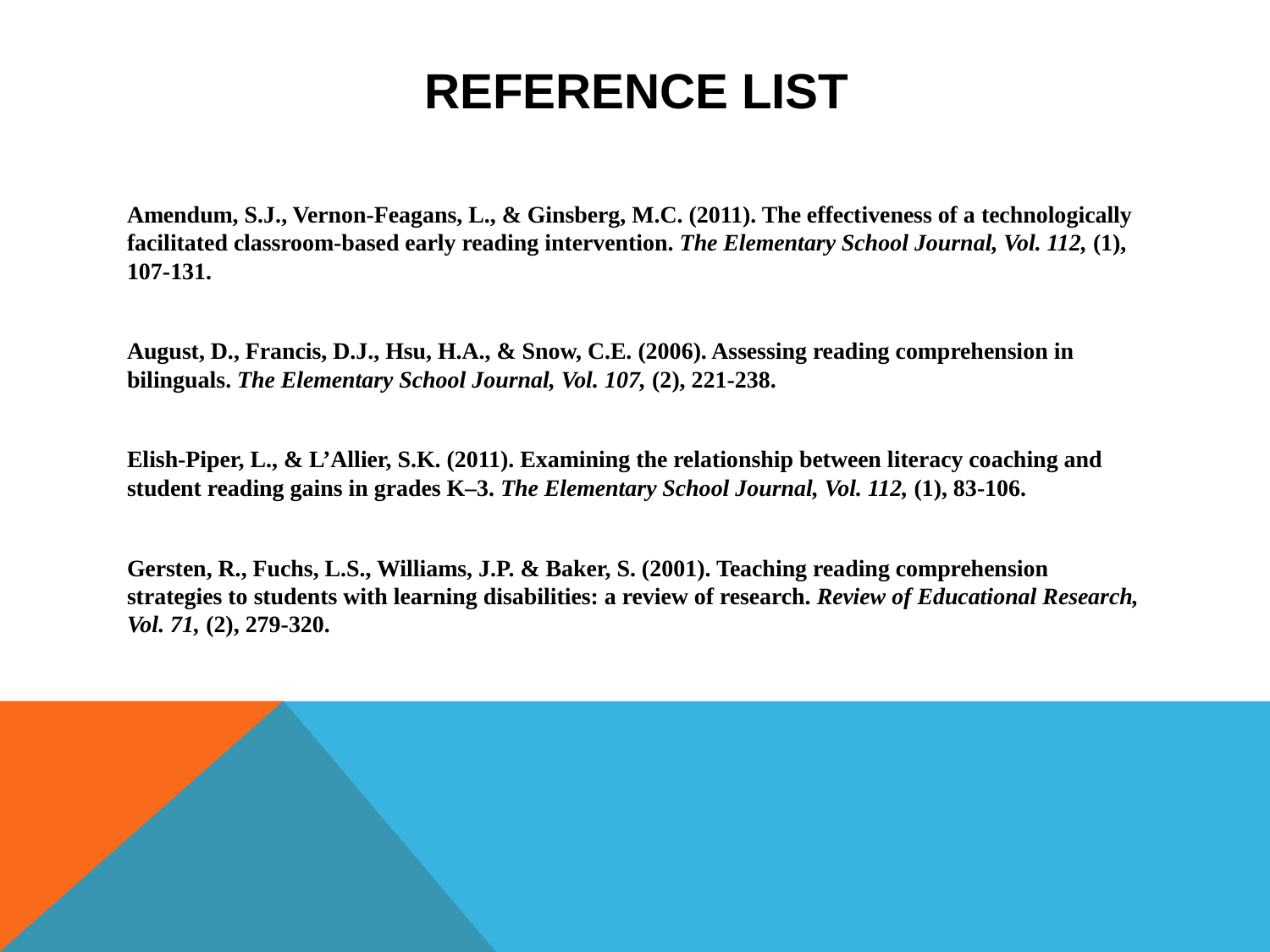

# Reference List

Amendum, S.J., Vernon-Feagans, L., & Ginsberg, M.C. (2011). The effectiveness of a technologically facilitated classroom-based early reading intervention. The Elementary School Journal, Vol. 112, (1), 107-131.

August, D., Francis, D.J., Hsu, H.A., & Snow, C.E. (2006). Assessing reading comprehension in bilinguals. The Elementary School Journal, Vol. 107, (2), 221-238.

Elish-Piper, L., & L’Allier, S.K. (2011). Examining the relationship between literacy coaching and student reading gains in grades K–3. The Elementary School Journal, Vol. 112, (1), 83-106.

Gersten, R., Fuchs, L.S., Williams, J.P. & Baker, S. (2001). Teaching reading comprehension strategies to students with learning disabilities: a review of research. Review of Educational Research, Vol. 71, (2), 279-320.